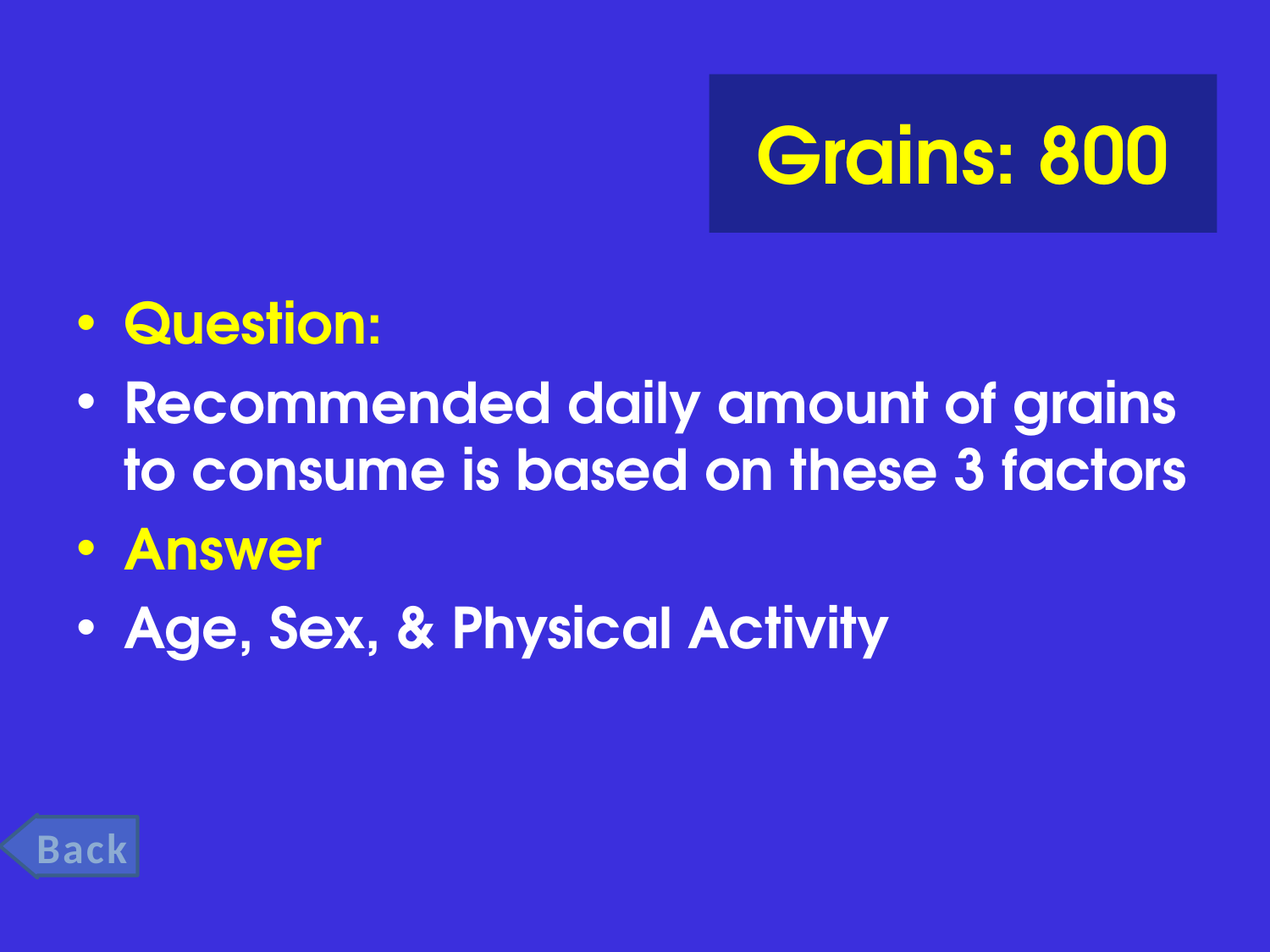

# Grains: 800

Question:
Recommended daily amount of grains to consume is based on these 3 factors
Answer
Age, Sex, & Physical Activity

Back